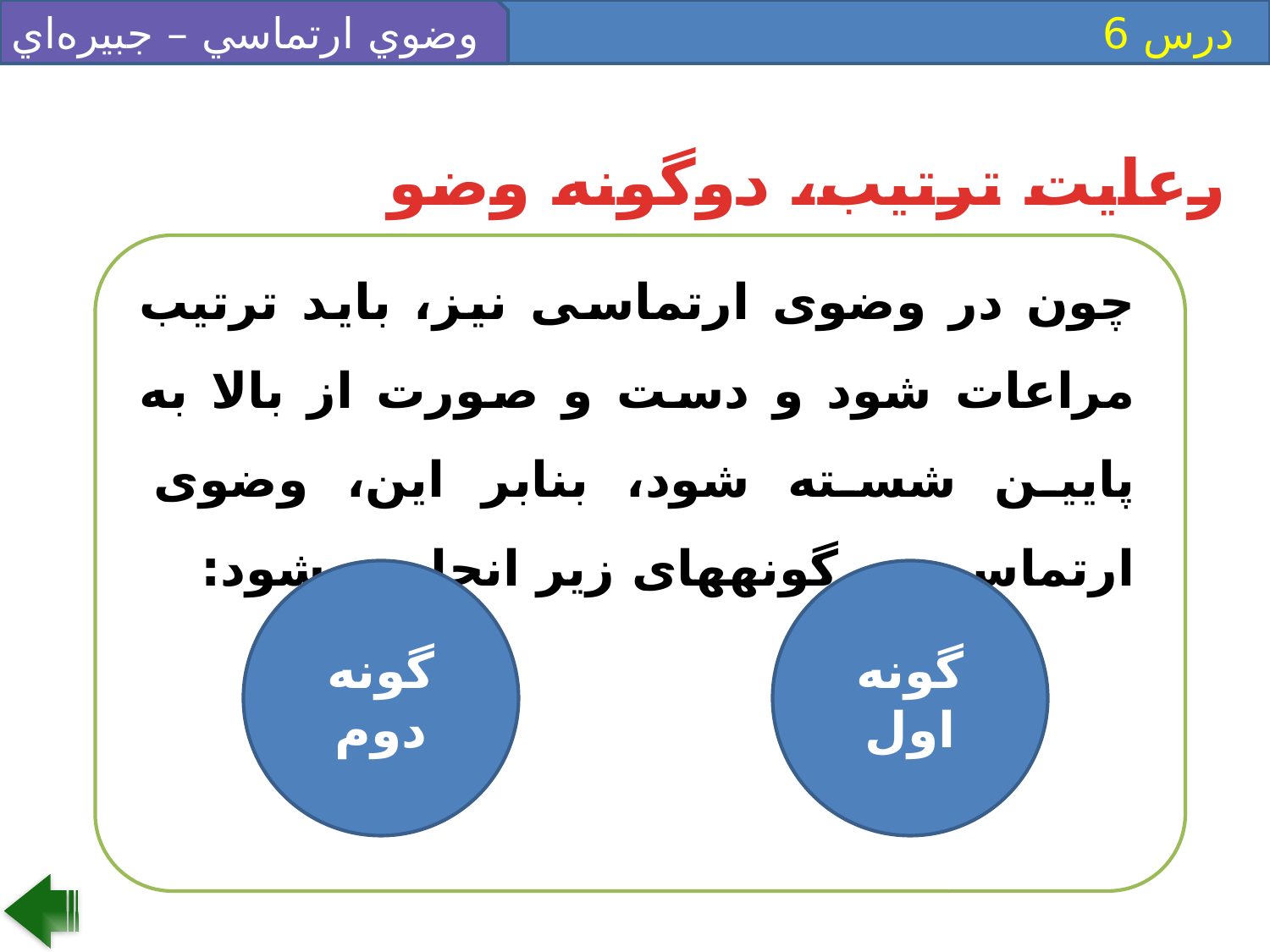

وضوي ارتماسي – جبيره‌اي
 درس 6
رعايت ترتيب، دوگونه وضو
چون در وضوى ارتماسى نيز، بايد ترتيب مراعات شود و دست و صورت از بالا به پايين شسته شود، بنابر اين، وضوى ارتماسى به گونه‏هاى زير انجام مى‏شود:

گونه دوم
گونه اول